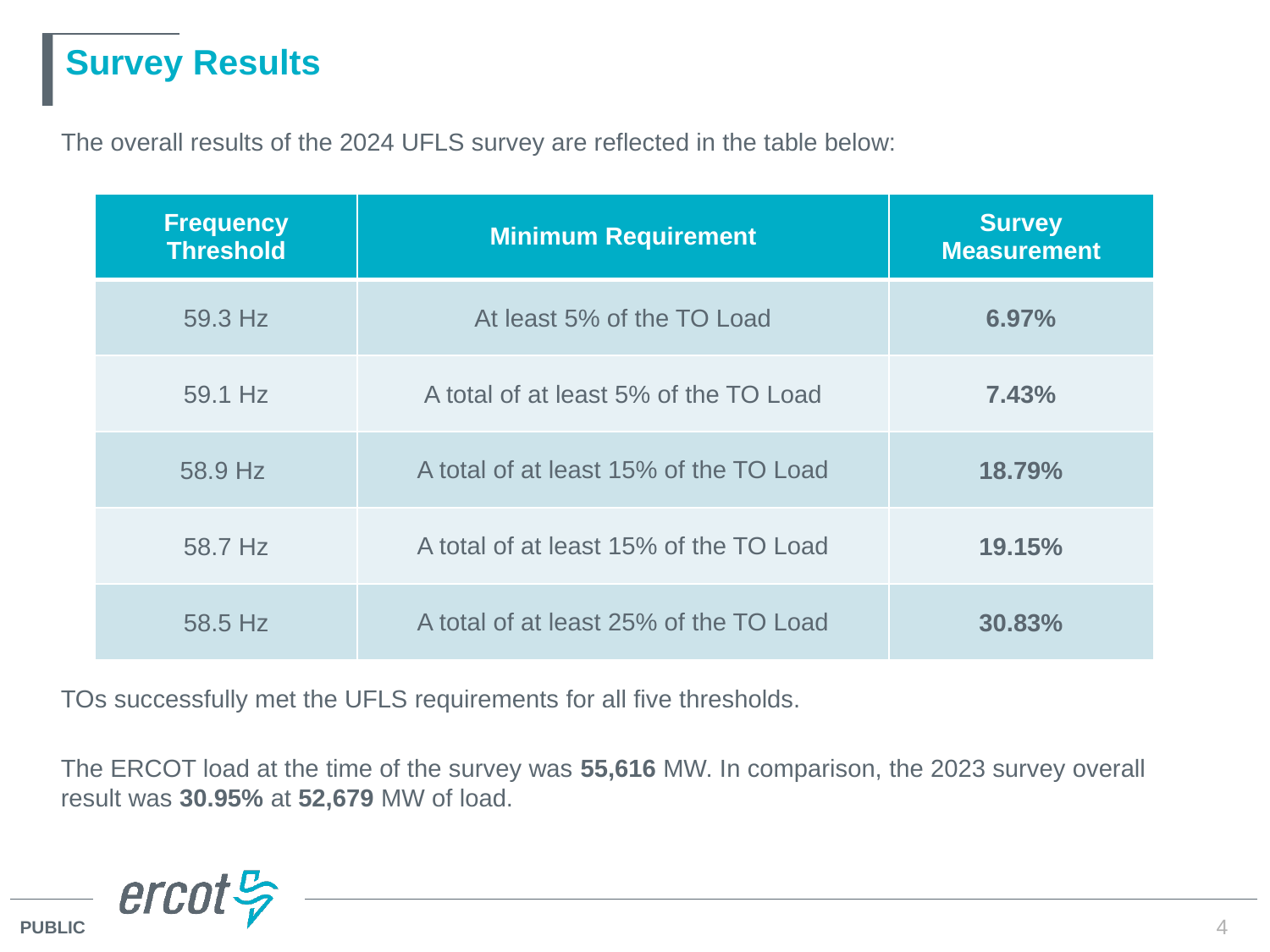

# Survey Results
The overall results of the 2024 UFLS survey are reflected in the table below:
| Frequency Threshold | Minimum Requirement | Survey Measurement |
| --- | --- | --- |
| 59.3 Hz | At least 5% of the TO Load | 6.97% |
| 59.1 Hz | A total of at least 5% of the TO Load | 7.43% |
| 58.9 Hz | A total of at least 15% of the TO Load | 18.79% |
| 58.7 Hz | A total of at least 15% of the TO Load | 19.15% |
| 58.5 Hz | A total of at least 25% of the TO Load | 30.83% |

TOs successfully met the UFLS requirements for all five thresholds.

The ERCOT load at the time of the survey was 55,616 MW. In comparison, the 2023 survey overall result was 30.95% at 52,679 MW of load.

4